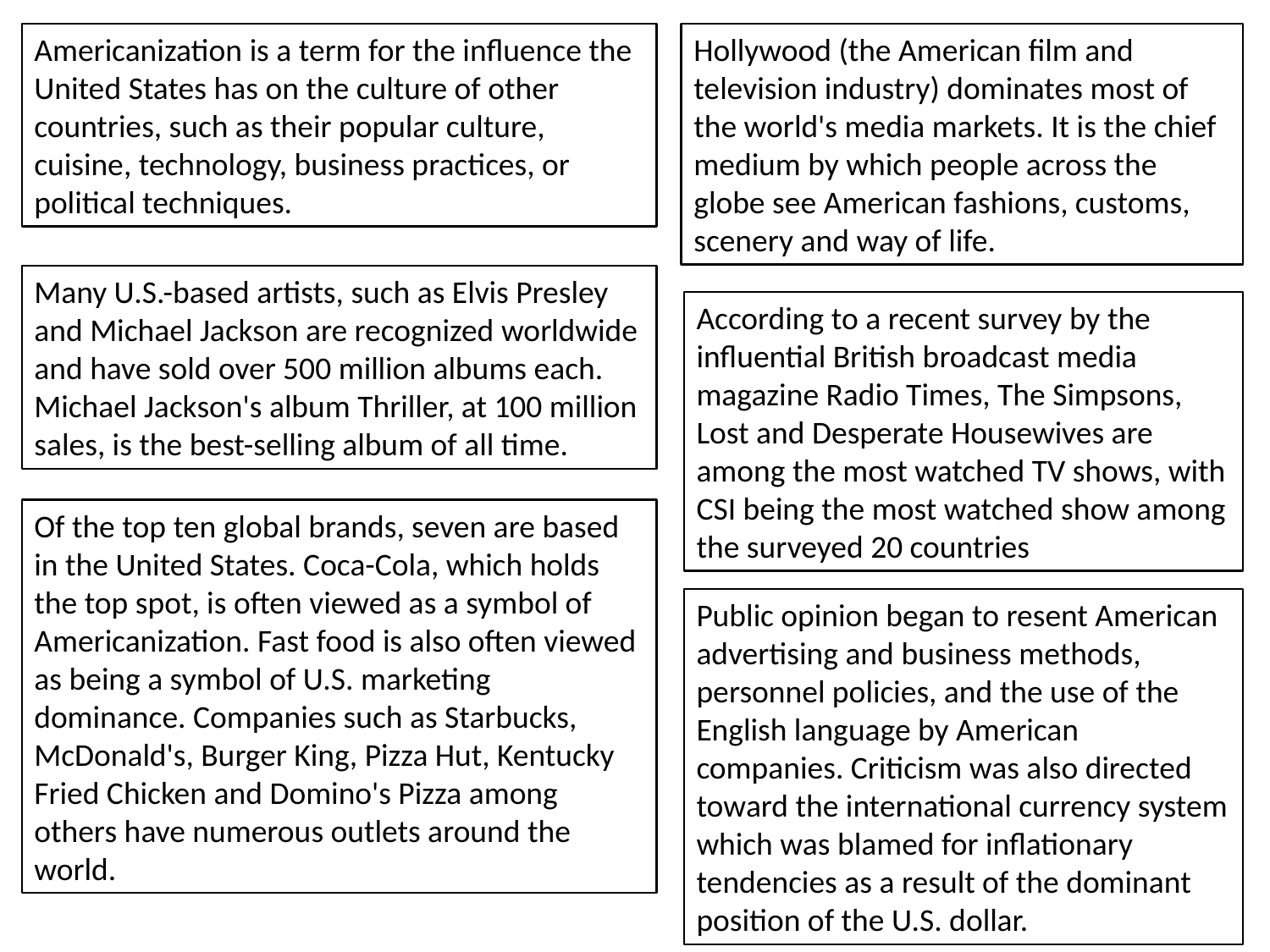

Americanization is a term for the influence the United States has on the culture of other countries, such as their popular culture, cuisine, technology, business practices, or political techniques.
Hollywood (the American film and television industry) dominates most of the world's media markets. It is the chief medium by which people across the globe see American fashions, customs, scenery and way of life.
Many U.S.-based artists, such as Elvis Presley and Michael Jackson are recognized worldwide and have sold over 500 million albums each. Michael Jackson's album Thriller, at 100 million sales, is the best-selling album of all time.
According to a recent survey by the influential British broadcast media magazine Radio Times, The Simpsons, Lost and Desperate Housewives are among the most watched TV shows, with CSI being the most watched show among the surveyed 20 countries
Of the top ten global brands, seven are based in the United States. Coca-Cola, which holds the top spot, is often viewed as a symbol of Americanization. Fast food is also often viewed as being a symbol of U.S. marketing dominance. Companies such as Starbucks, McDonald's, Burger King, Pizza Hut, Kentucky Fried Chicken and Domino's Pizza among others have numerous outlets around the world.
Public opinion began to resent American advertising and business methods, personnel policies, and the use of the English language by American companies. Criticism was also directed toward the international currency system which was blamed for inflationary tendencies as a result of the dominant position of the U.S. dollar.